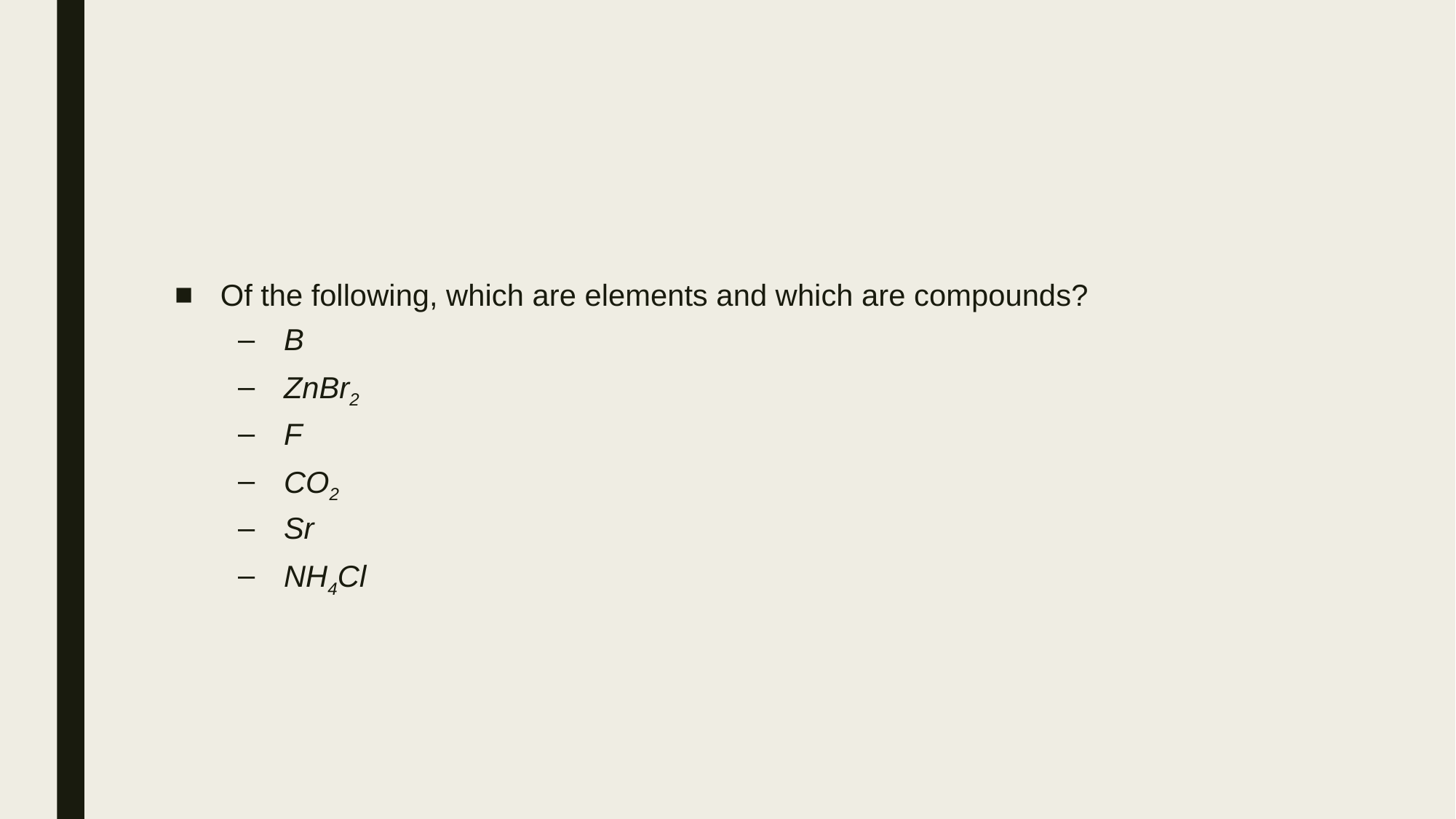

#
Of the following, which are elements and which are compounds?
B
ZnBr2
F
CO2
Sr
NH4Cl